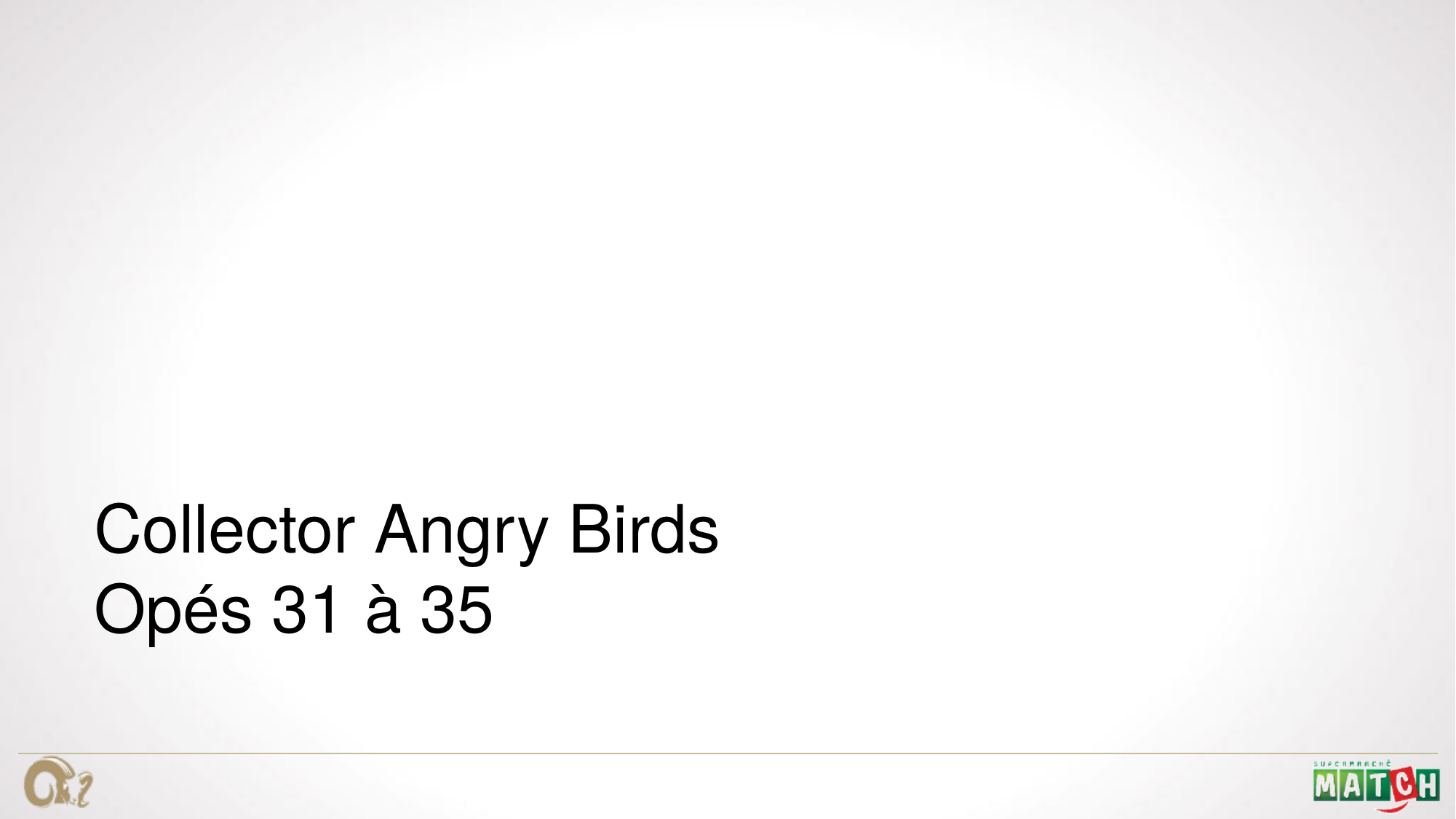

# Collector Angry Birds Opés 31 à 35